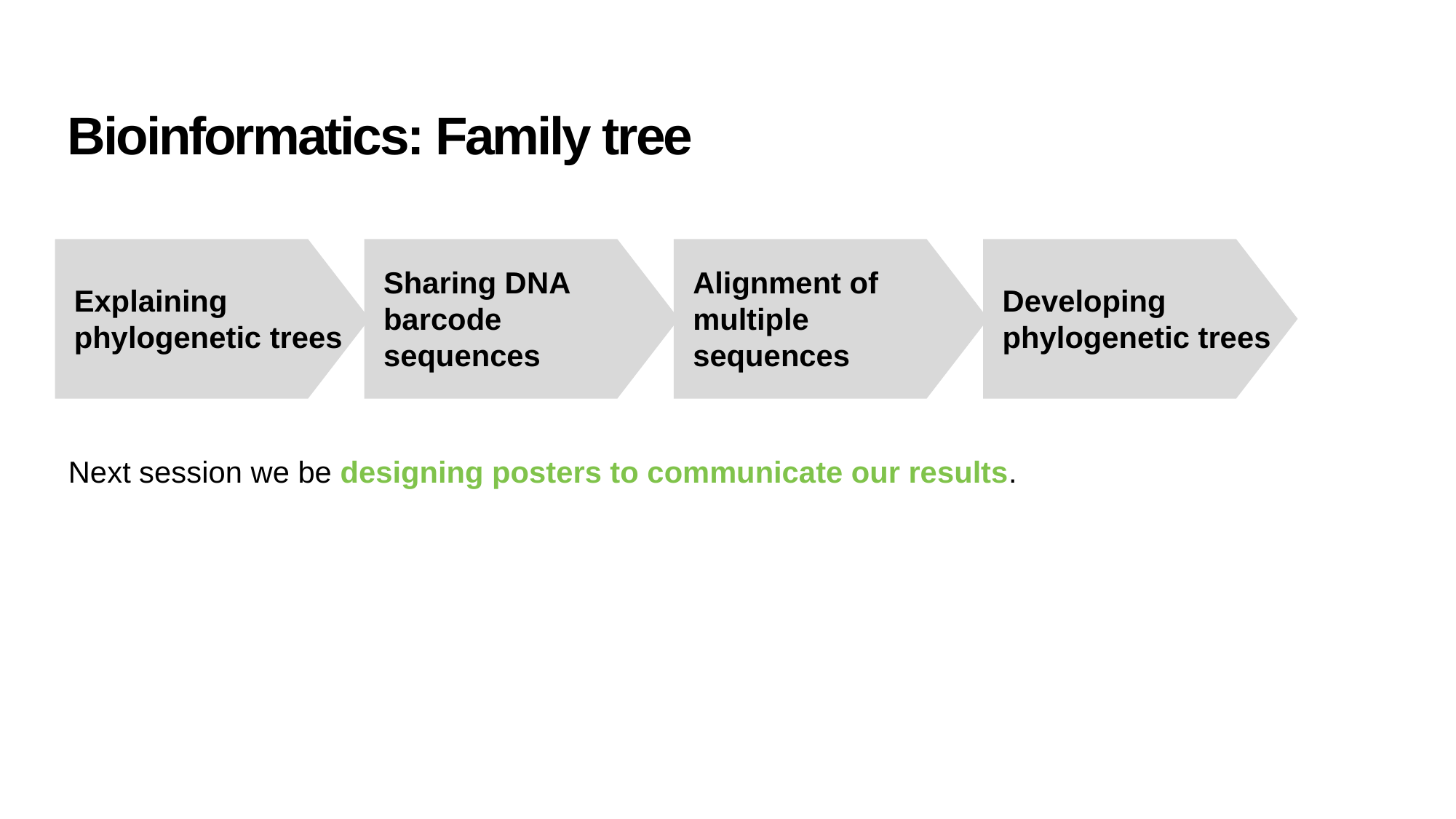

# Bioinformatics: Family tree

Sharing DNA barcode sequences
Alignment of multiple sequences
Explaining phylogenetic trees
Developing phylogenetic trees
Next session we be designing posters to communicate our results.